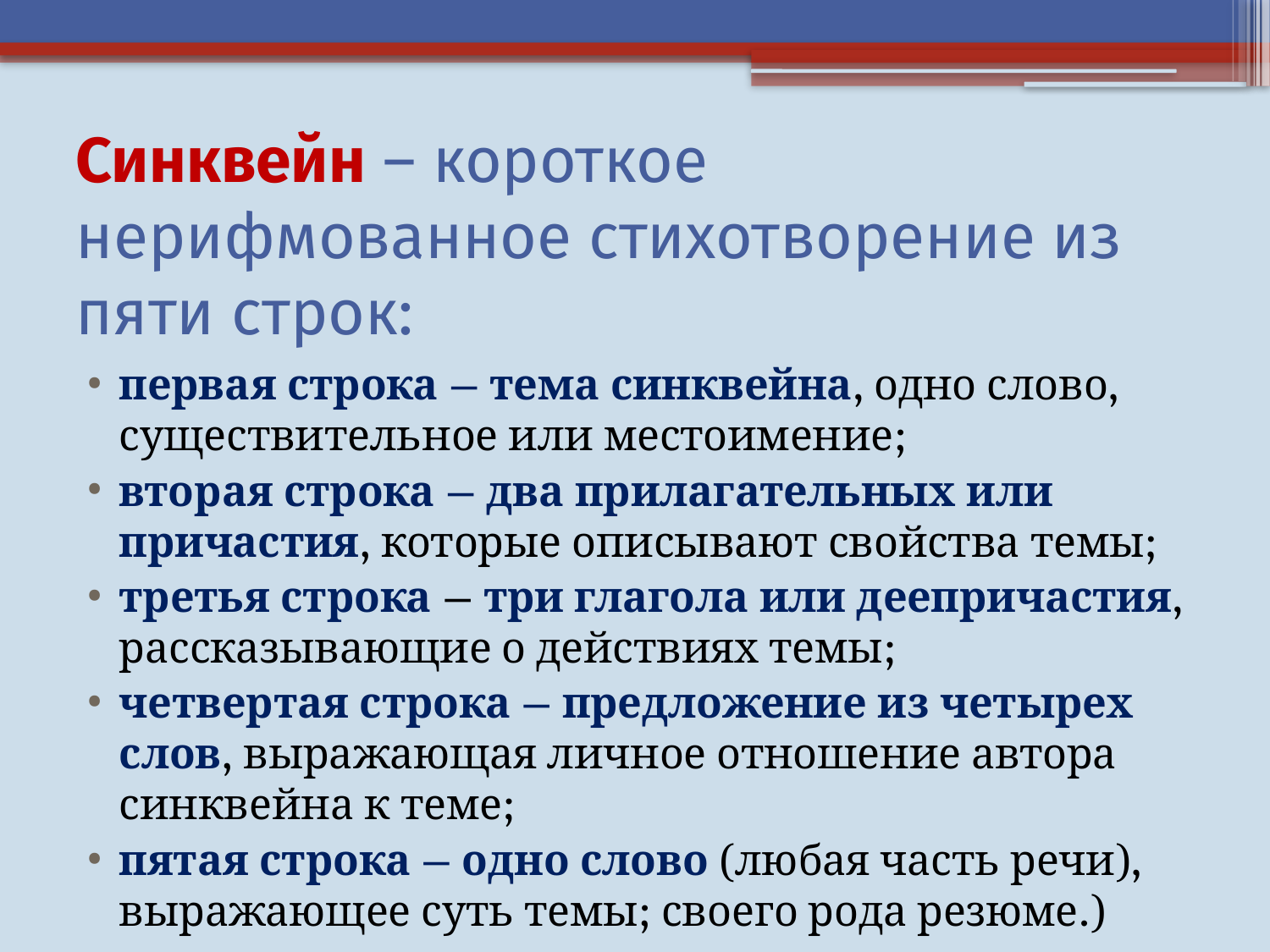

# Синквейн – короткое нерифмованное стихотворение из пяти строк:
первая строка – тема синквейна, одно слово, существительное или местоимение;
вторая строка – два прилагательных или причастия, которые описывают свойства темы;
третья строка – три глагола или деепричастия, рассказывающие о действиях темы;
четвертая строка – предложение из четырех слов, выражающая личное отношение автора синквейна к теме;
пятая строка – одно слово (любая часть речи), выражающее суть темы; своего рода резюме.)